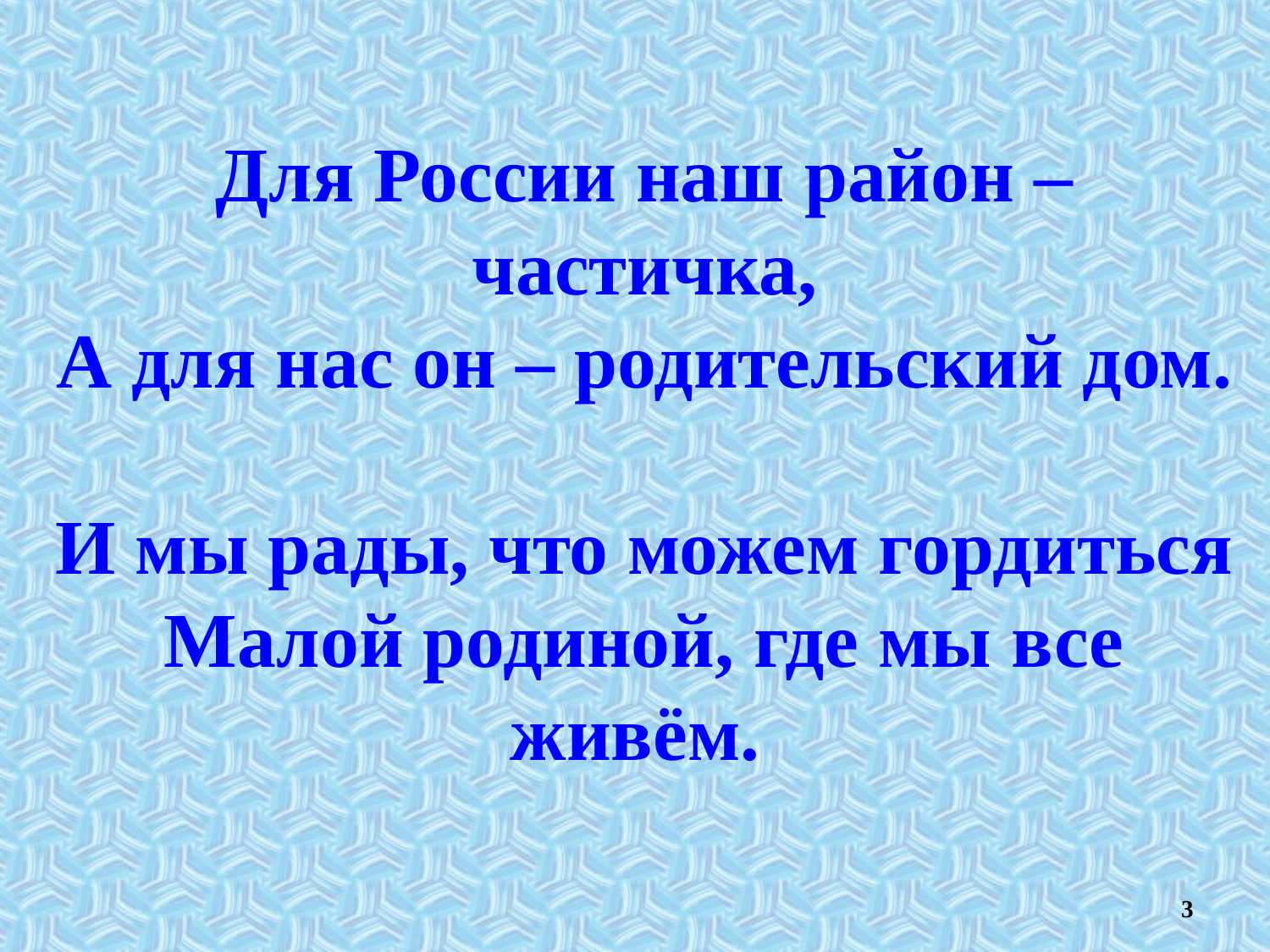

# Для России наш район – частичка, А для нас он – родительский дом. И мы рады, что можем гордиться Малой родиной, где мы все живём.
3